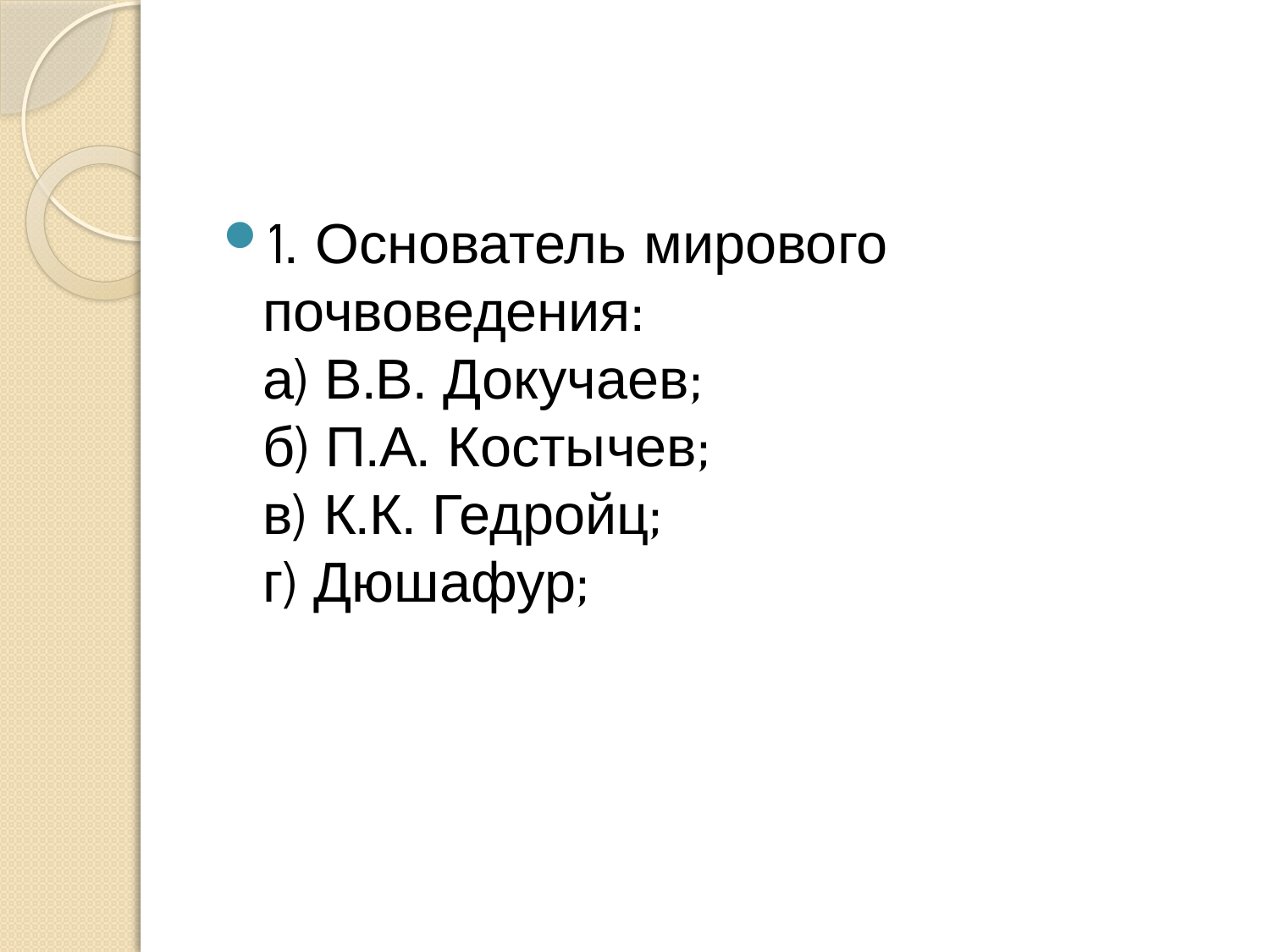

1. Основатель мирового почвоведения:
а) В.В. Докучаев;
б) П.А. Костычев;
в) К.К. Гедройц;
г) Дюшафур;